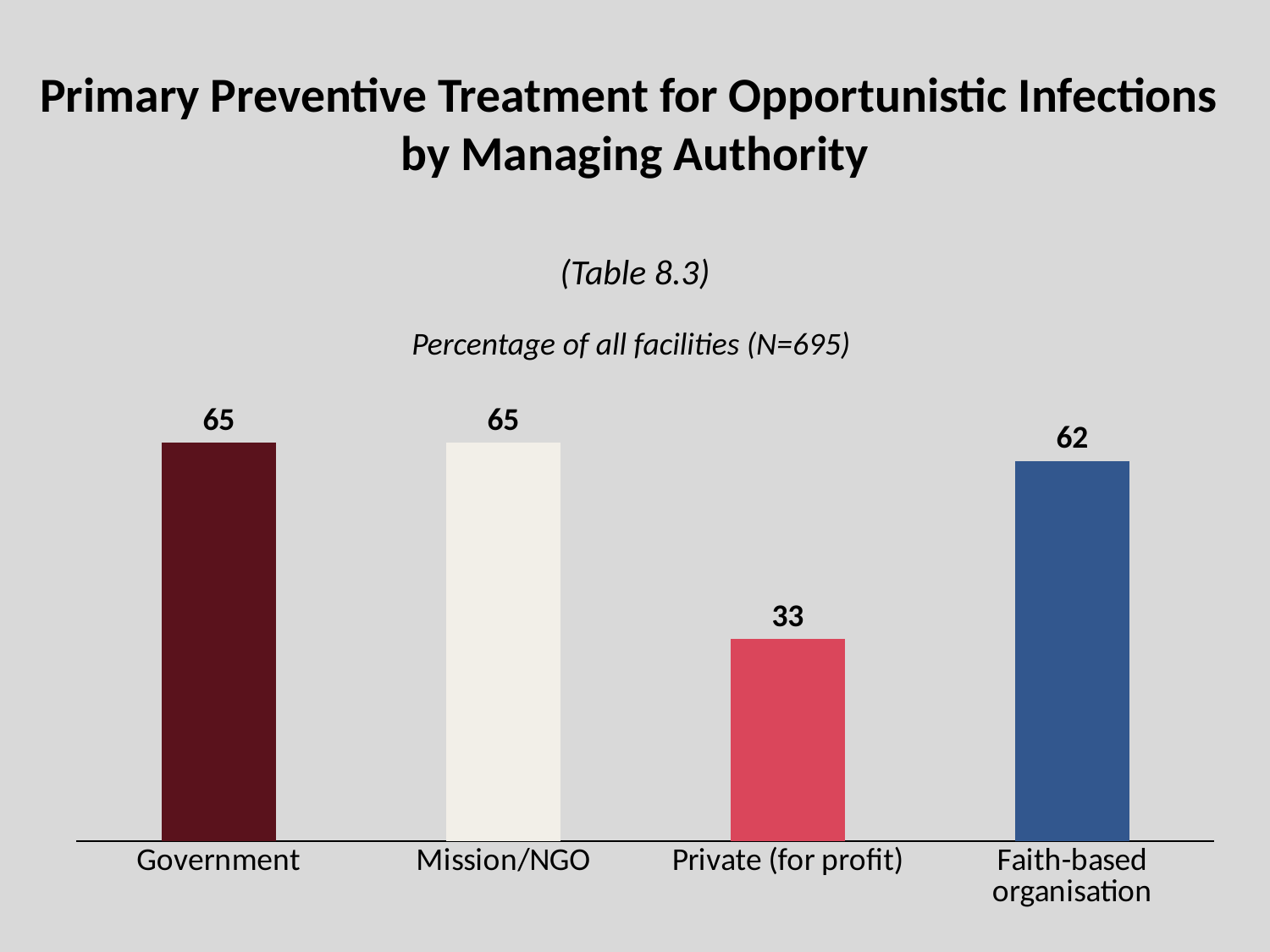

# Primary Preventive Treatment for Opportunistic Infections by Managing Authority
(Table 8.3)
Percentage of all facilities (N=695)

### Chart

| Category |  |
|---|---|
| Government | 65.0 |
| Mission/NGO | 65.0 |
| Private (for profit) | 33.0 |
| Faith-based organisation | 62.0 |